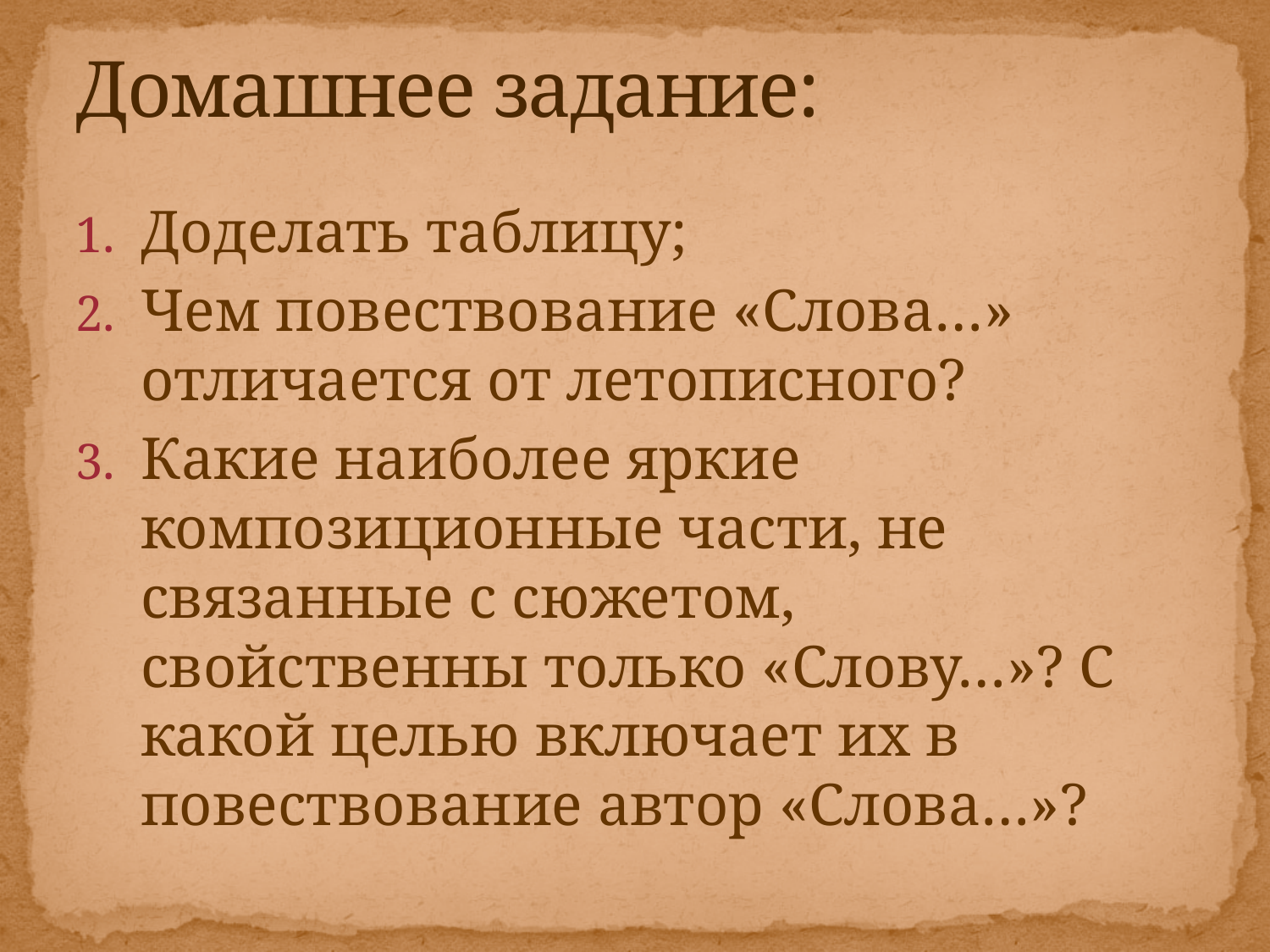

# Домашнее задание:
Доделать таблицу;
Чем повествование «Слова…» отличается от летописного?
Какие наиболее яркие композиционные части, не связанные с сюжетом, свойственны только «Слову…»? С какой целью включает их в повествование автор «Слова…»?